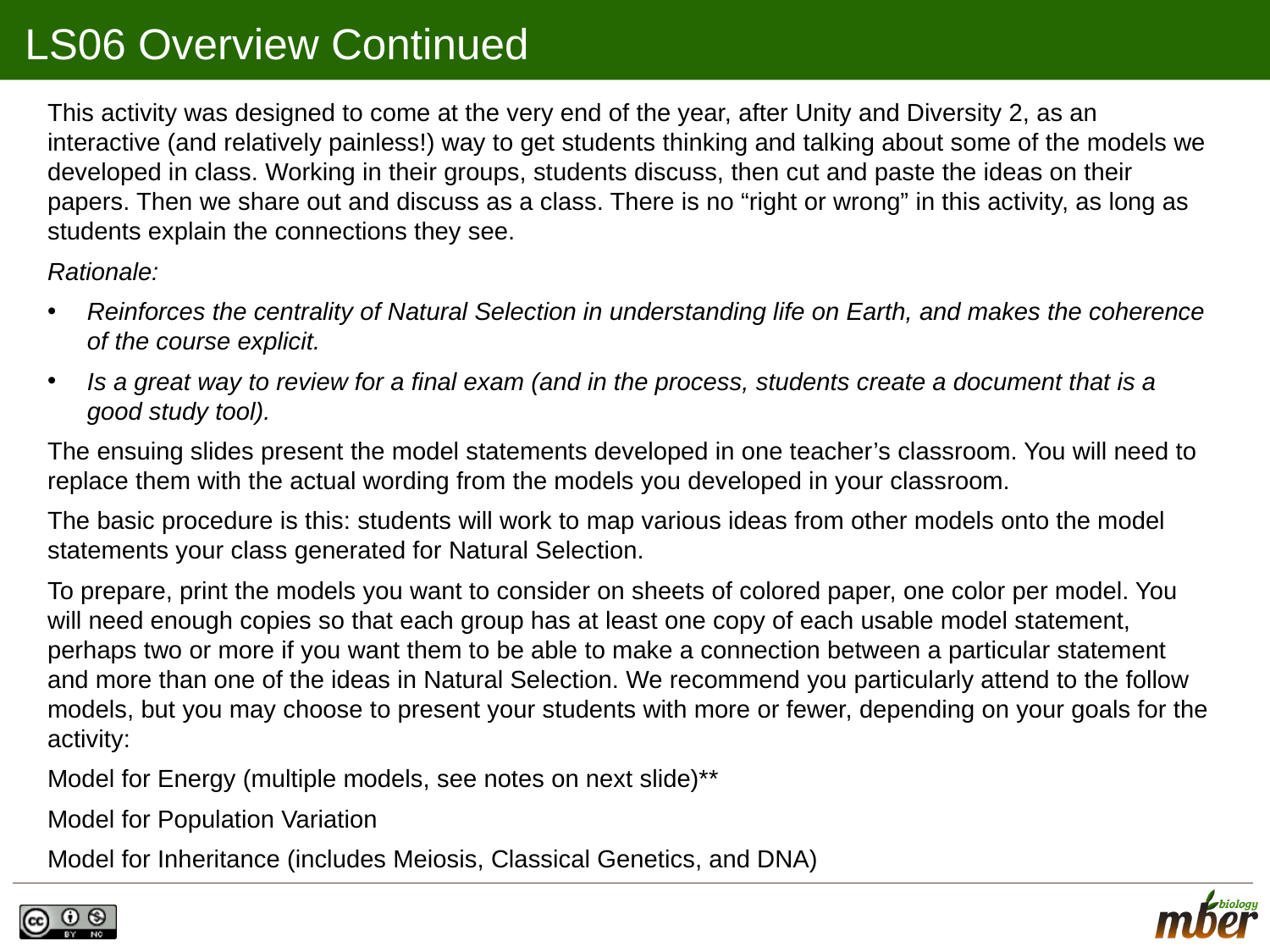

# LS06 Overview Continued
This activity was designed to come at the very end of the year, after Unity and Diversity 2, as an interactive (and relatively painless!) way to get students thinking and talking about some of the models we developed in class. Working in their groups, students discuss, then cut and paste the ideas on their papers. Then we share out and discuss as a class. There is no “right or wrong” in this activity, as long as students explain the connections they see.
Rationale:
Reinforces the centrality of Natural Selection in understanding life on Earth, and makes the coherence of the course explicit.
Is a great way to review for a final exam (and in the process, students create a document that is a good study tool).
The ensuing slides present the model statements developed in one teacher’s classroom. You will need to replace them with the actual wording from the models you developed in your classroom.
The basic procedure is this: students will work to map various ideas from other models onto the model statements your class generated for Natural Selection.
To prepare, print the models you want to consider on sheets of colored paper, one color per model. You will need enough copies so that each group has at least one copy of each usable model statement, perhaps two or more if you want them to be able to make a connection between a particular statement and more than one of the ideas in Natural Selection. We recommend you particularly attend to the follow models, but you may choose to present your students with more or fewer, depending on your goals for the activity:
Model for Energy (multiple models, see notes on next slide)**
Model for Population Variation
Model for Inheritance (includes Meiosis, Classical Genetics, and DNA)